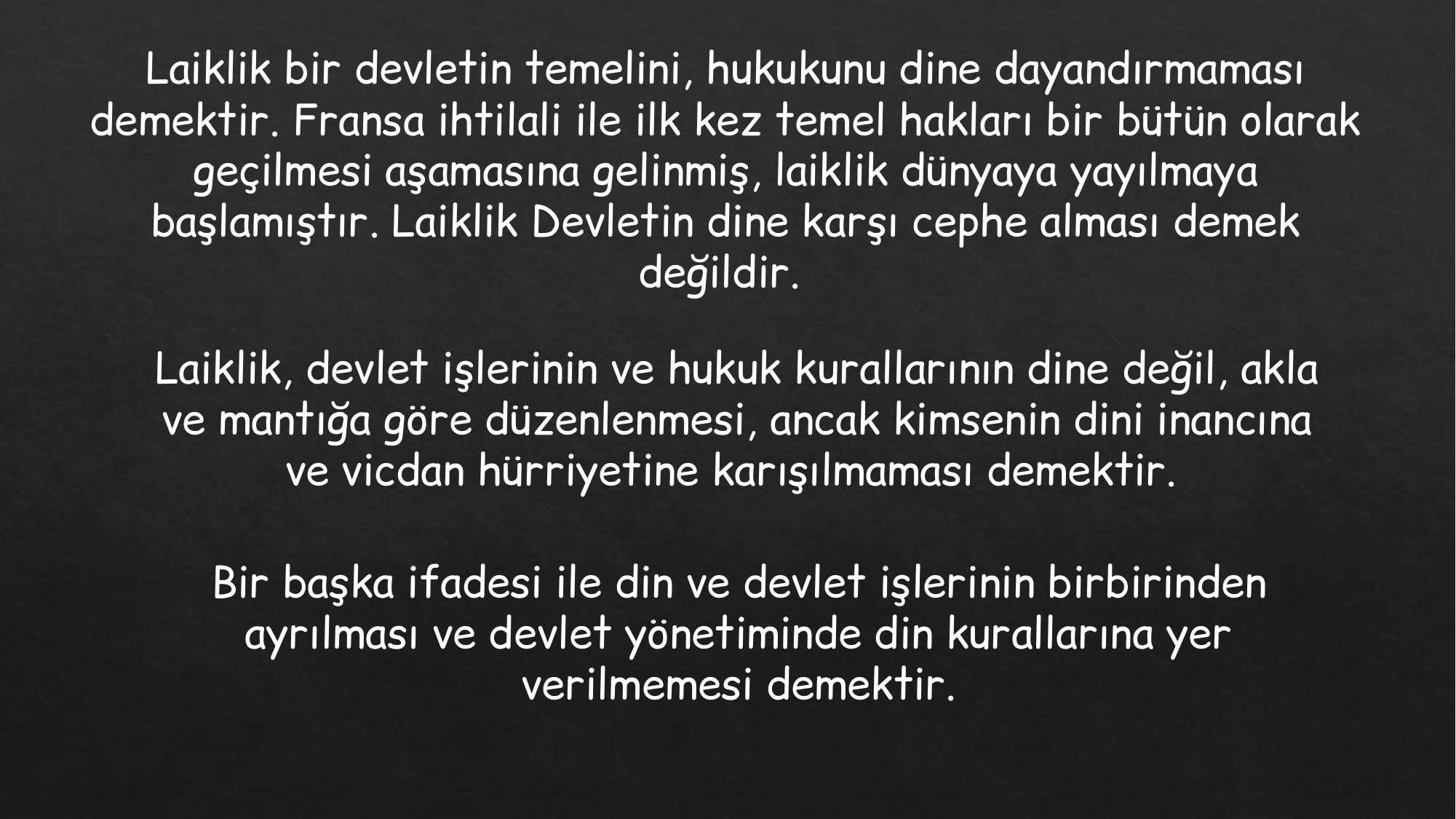

Laiklik bir devletin temelini, hukukunu dine dayandırmaması demektir. Fransa ihtilali ile ilk kez temel hakları bir bütün olarak geçilmesi aşamasına gelinmiş, laiklik dünyaya yayılmaya başlamıştır. Laiklik Devletin dine karşı cephe alması demek değildir.
Laiklik, devlet işlerinin ve hukuk kurallarının dine değil, akla ve mantığa göre düzenlenmesi, ancak kimsenin dini inancına ve vicdan hürriyetine karışılmaması demektir.
Bir başka ifadesi ile din ve devlet işlerinin birbirinden ayrılması ve devlet yönetiminde din kurallarına yer verilmemesi demektir.